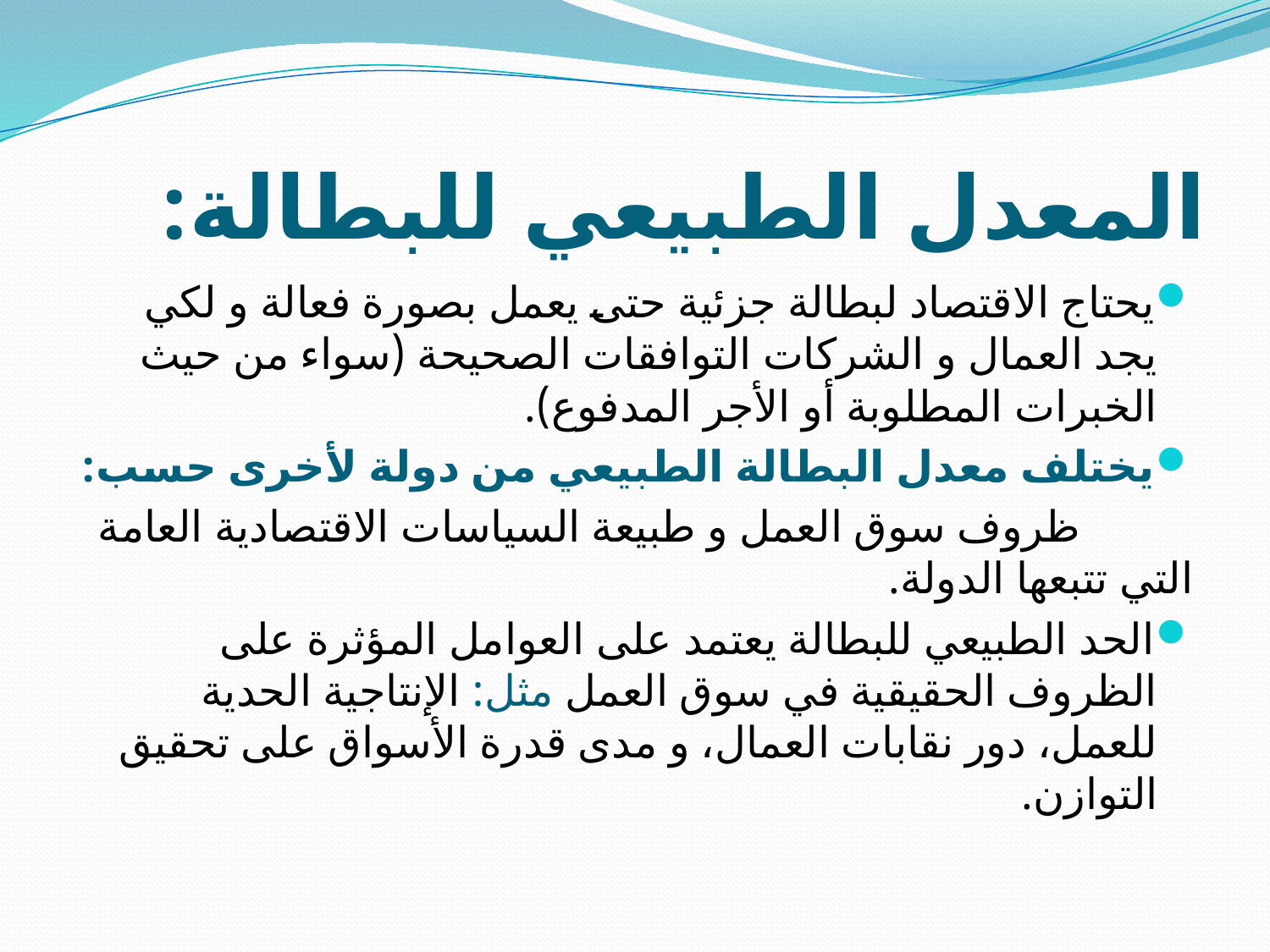

# المعدل الطبيعي للبطالة:
يحتاج الاقتصاد لبطالة جزئية حتى يعمل بصورة فعالة و لكي يجد العمال و الشركات التوافقات الصحيحة (سواء من حيث الخبرات المطلوبة أو الأجر المدفوع).
يختلف معدل البطالة الطبيعي من دولة لأخرى حسب:
          ظروف سوق العمل و طبيعة السياسات الاقتصادية العامة التي تتبعها الدولة.
الحد الطبيعي للبطالة يعتمد على العوامل المؤثرة على الظروف الحقيقية في سوق العمل مثل: الإنتاجية الحدية للعمل، دور نقابات العمال، و مدى قدرة الأسواق على تحقيق التوازن.